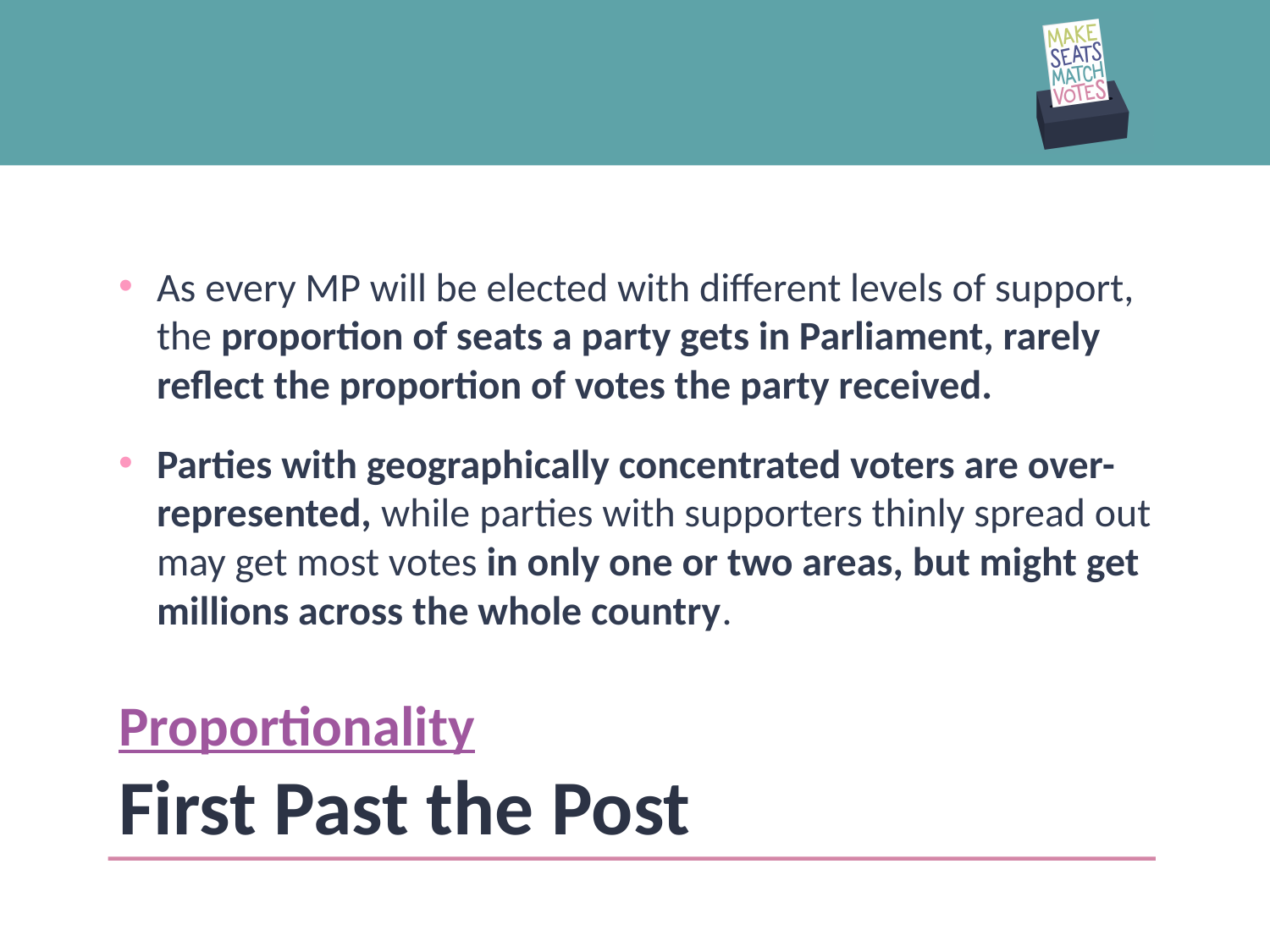

As every MP will be elected with different levels of support, the proportion of seats a party gets in Parliament, rarely reflect the proportion of votes the party received.

Parties with geographically concentrated voters are over-represented, while parties with supporters thinly spread out may get most votes in only one or two areas, but might get millions across the whole country.
# Proportionality First Past the Post